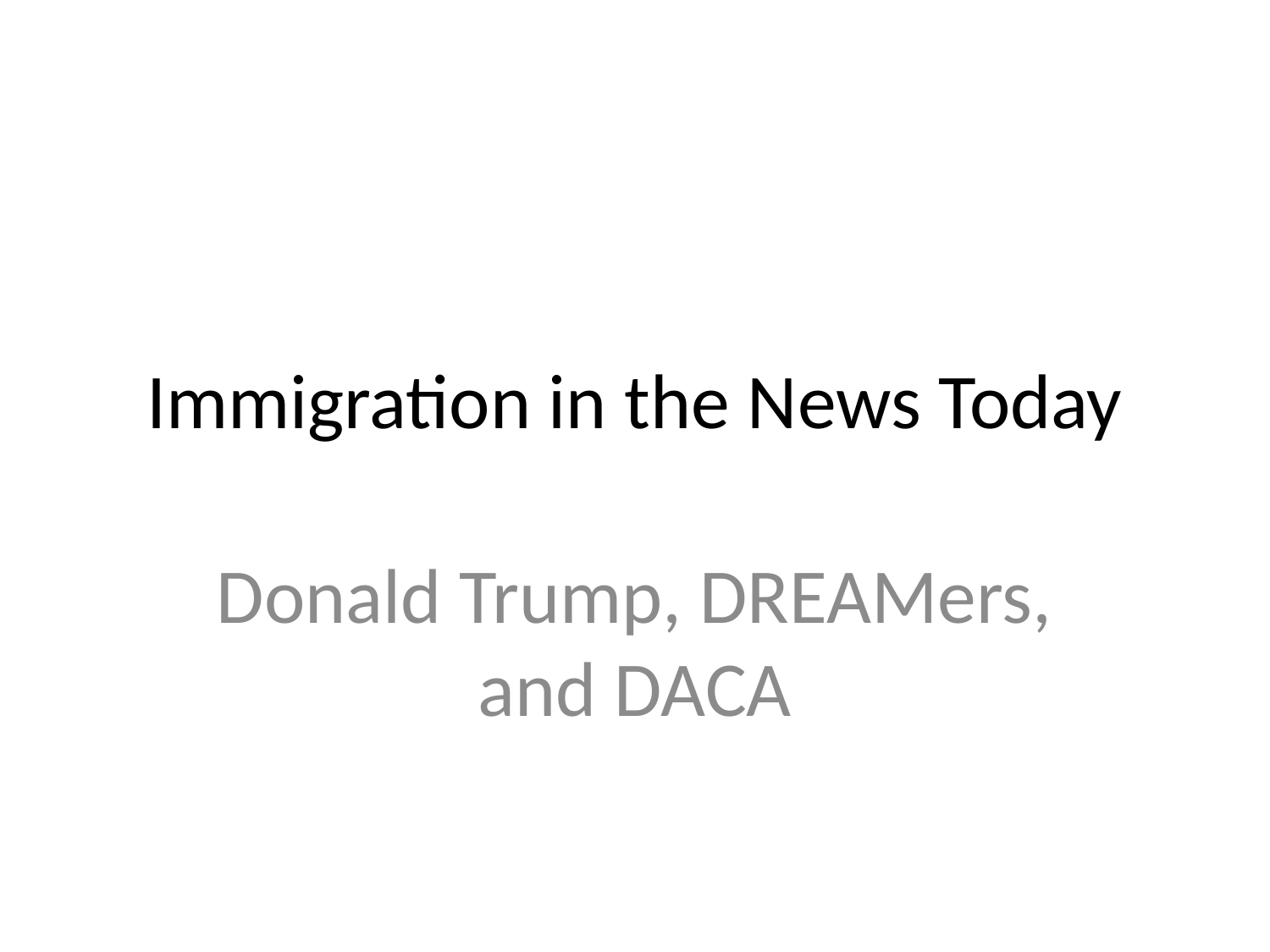

# Immigration in the News Today
Donald Trump, DREAMers, and DACA